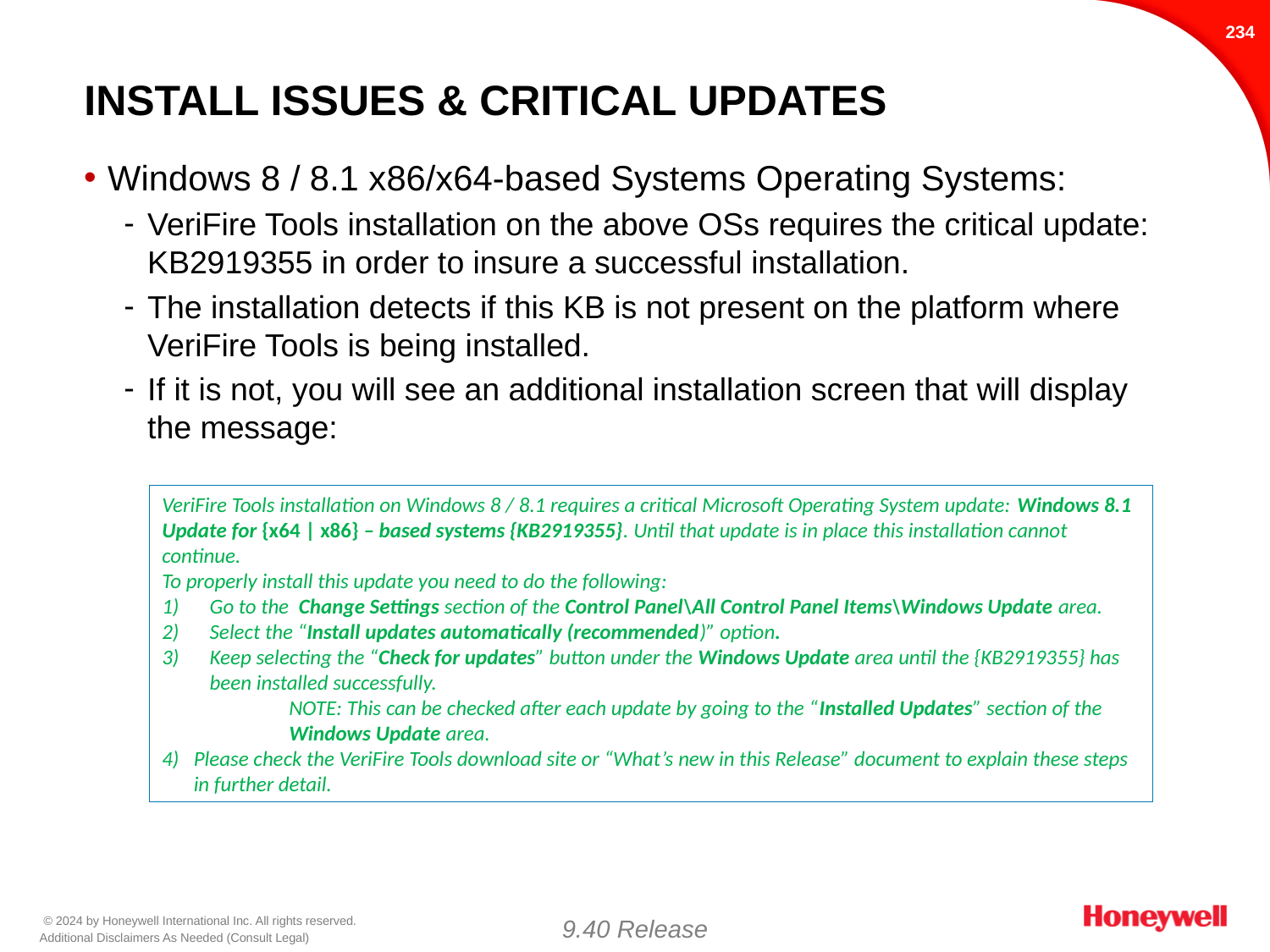

234
# INSTALL ISSUES & Critical Updates
Windows 8 / 8.1 x86/x64-based Systems Operating Systems:
VeriFire Tools installation on the above OSs requires the critical update: KB2919355 in order to insure a successful installation.
The installation detects if this KB is not present on the platform where VeriFire Tools is being installed.
If it is not, you will see an additional installation screen that will display the message:

VeriFire Tools installation on Windows 8 / 8.1 requires a critical Microsoft Operating System update: Windows 8.1 Update for {x64 | x86} – based systems {KB2919355}. Until that update is in place this installation cannot continue.
To properly install this update you need to do the following:
Go to the  Change Settings section of the Control Panel\All Control Panel Items\Windows Update area.
Select the “Install updates automatically (recommended)” option.
Keep selecting the “Check for updates” button under the Windows Update area until the {KB2919355} has been installed successfully.
NOTE: This can be checked after each update by going to the “Installed Updates” section of the Windows Update area.
Please check the VeriFire Tools download site or “What’s new in this Release” document to explain these steps in further detail.
9.40 Release